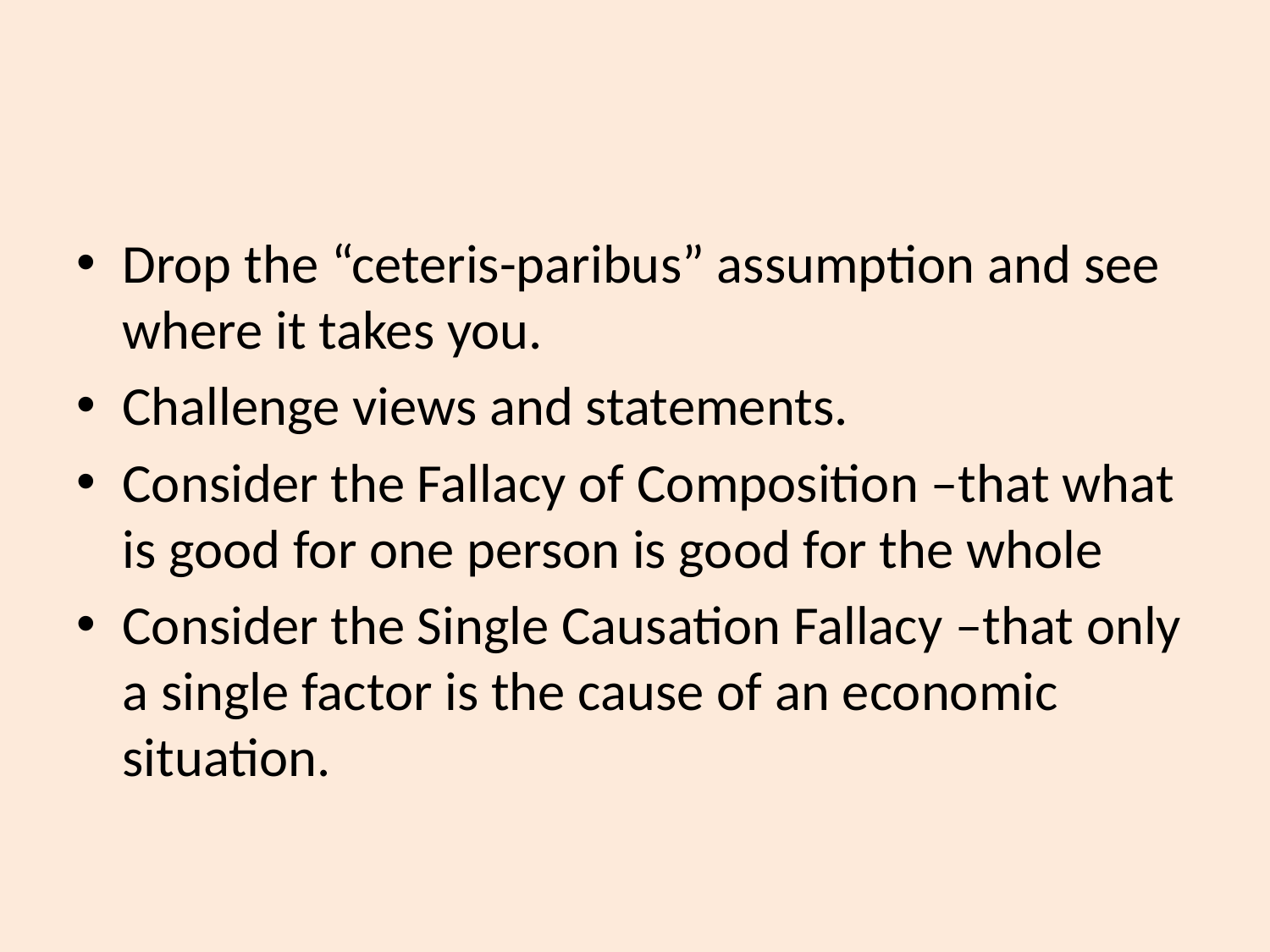

#
Drop the “ceteris-paribus” assumption and see where it takes you.
Challenge views and statements.
Consider the Fallacy of Composition –that what is good for one person is good for the whole
Consider the Single Causation Fallacy –that only a single factor is the cause of an economic situation.